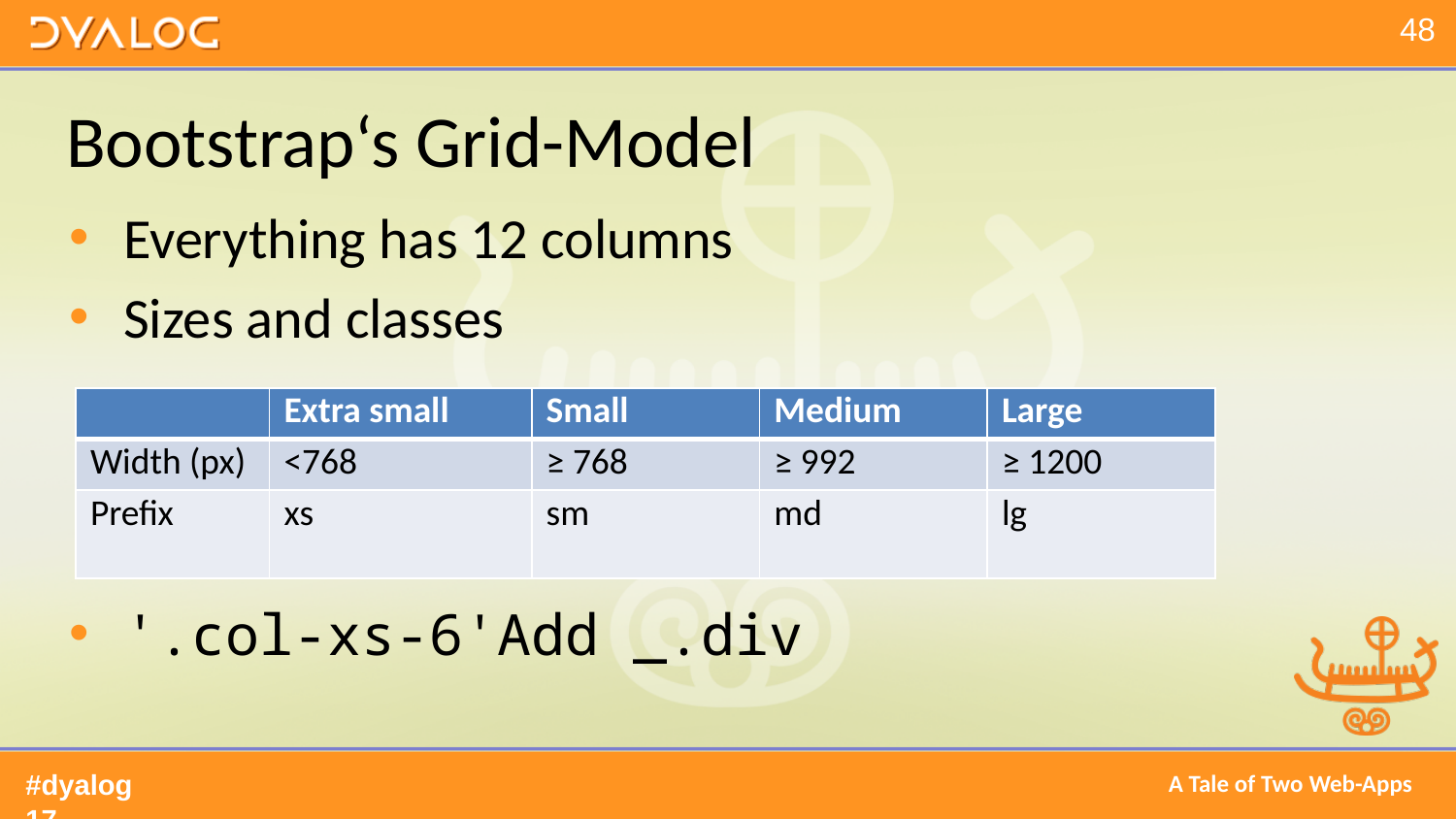

# Bootstrap‘s Grid-Model
Everything has 12 columns
Sizes and classes

'.col-xs-6'Add _.div
|  | Extra small | Small | Medium | Large |
| --- | --- | --- | --- | --- |
| Width (px) | <768 | ≥ 768 | ≥ 992 | ≥ 1200 |
| Prefix | xs | sm | md | lg |
A Tale of Two Web-Apps